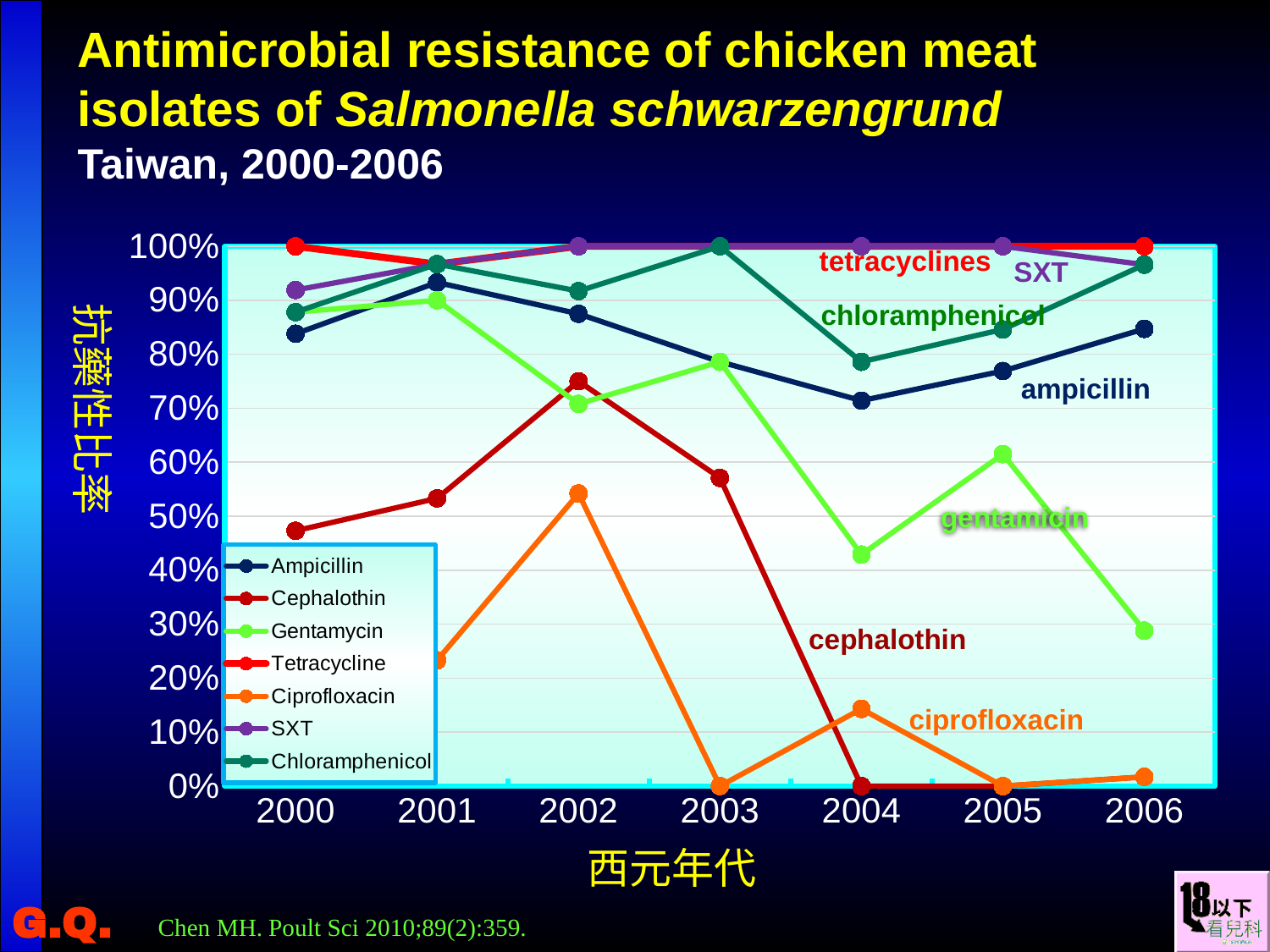

# Antimicrobial resistance of chicken meat isolates of Salmonella schwarzengrund Taiwan, 2000-2006

### Chart

| Category | Ampicillin | Cephalothin | Gentamycin | Tetracycline | Ciprofloxacin | SXT | Chloramphenicol |
|---|---|---|---|---|---|---|---|
| 2000 | 0.838 | 0.473 | 0.878 | 1.0 | 0.122 | 0.919 | 0.878 |
| 2001 | 0.933 | 0.533 | 0.9 | 0.967 | 0.233 | 0.967 | 0.967 |
| 2002 | 0.875 | 0.75 | 0.708 | 1.0 | 0.542 | 1.0 | 0.917 |
| 2003 | 0.786 | 0.571 | 0.786 | 1.0 | 0.0 | 1.0 | 1.0 |
| 2004 | 0.714 | 0.0 | 0.429 | 1.0 | 0.143 | 1.0 | 0.786 |
| 2005 | 0.769 | 0.0 | 0.615 | 1.0 | 0.0 | 1.0 | 0.846 |
| 2006 | 0.847 | 0.017 | 0.288 | 1.0 | 0.017 | 0.966 | 0.966 |
tetracyclines
SXT
chloramphenicol
ampicillin
gentamicin
cephalothin
ciprofloxacin
Chen MH. Poult Sci 2010;89(2):359.